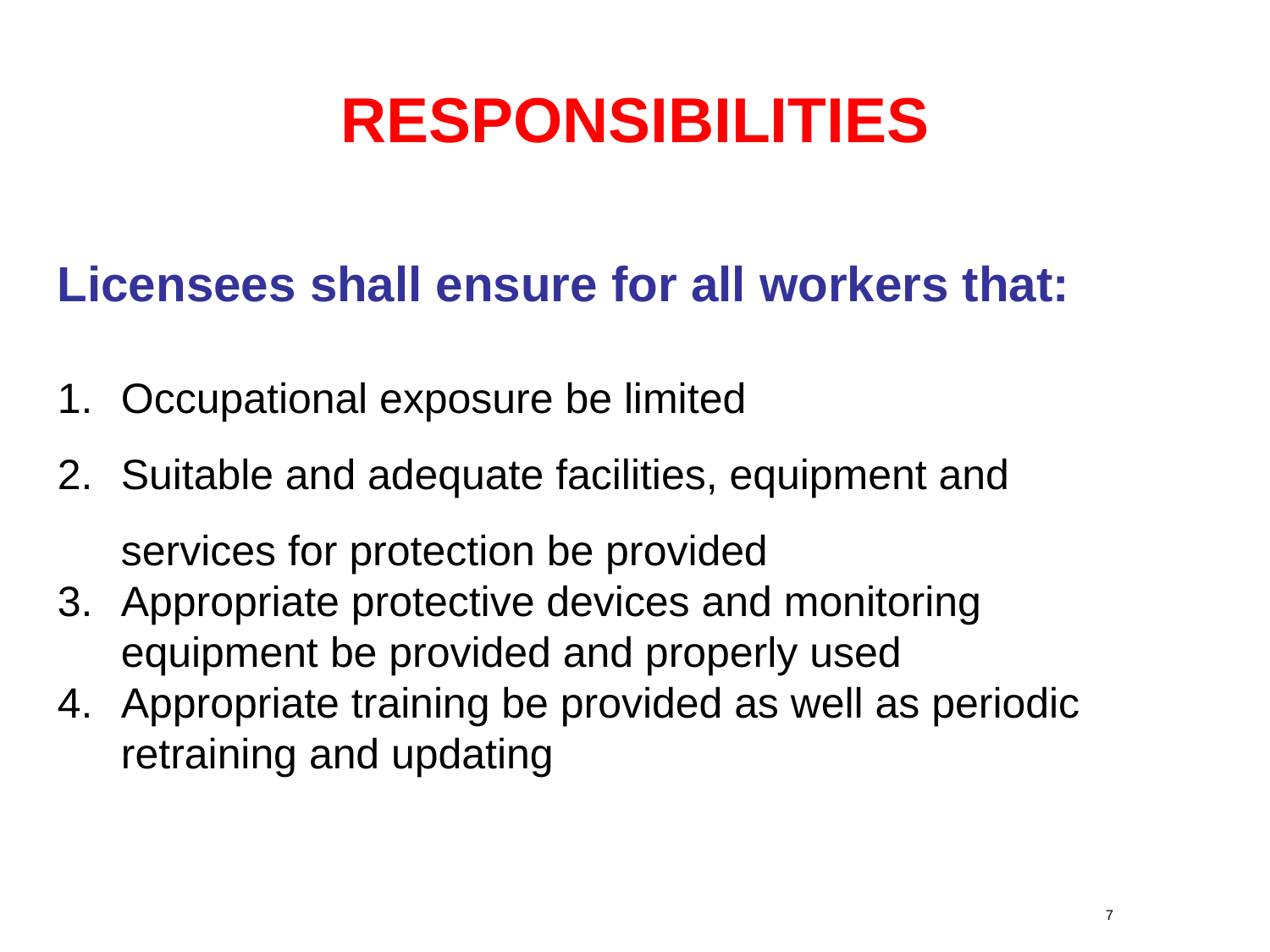

RESPONSIBILITIES

Licensees shall ensure for all workers that:

Occupational exposure be limited
Suitable and adequate facilities, equipment and services for protection be provided
Appropriate protective devices and monitoring equipment be provided and properly used
Appropriate training be provided as well as periodic retraining and updating

7